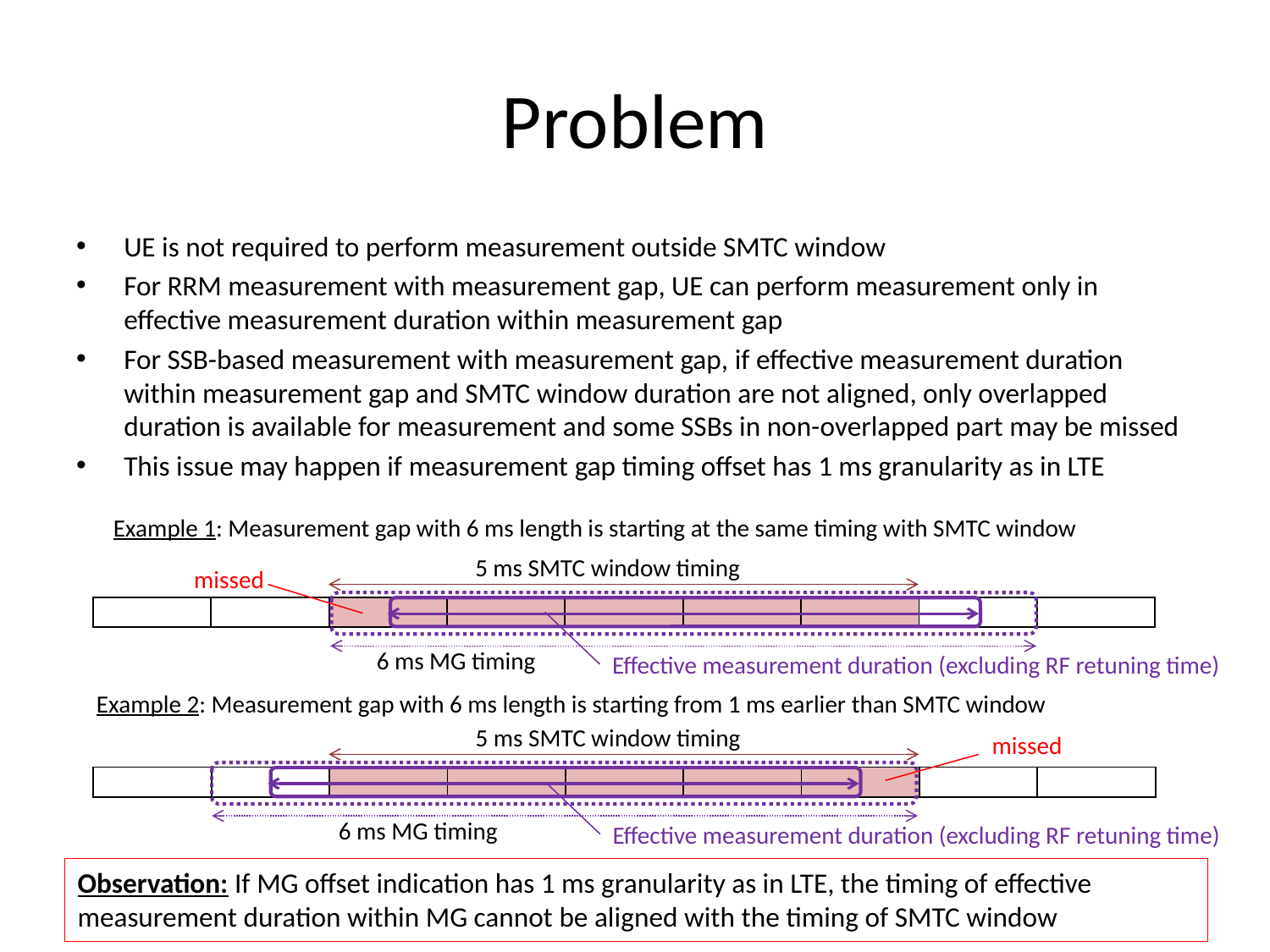

# Problem
UE is not required to perform measurement outside SMTC window
For RRM measurement with measurement gap, UE can perform measurement only in effective measurement duration within measurement gap
For SSB-based measurement with measurement gap, if effective measurement duration within measurement gap and SMTC window duration are not aligned, only overlapped duration is available for measurement and some SSBs in non-overlapped part may be missed
This issue may happen if measurement gap timing offset has 1 ms granularity as in LTE
Example 1: Measurement gap with 6 ms length is starting at the same timing with SMTC window
5 ms SMTC window timing
missed

|  |  |  |  |  |  |  |  |  |
| --- | --- | --- | --- | --- | --- | --- | --- | --- |

6 ms MG timing
Effective measurement duration (excluding RF retuning time)
Example 2: Measurement gap with 6 ms length is starting from 1 ms earlier than SMTC window
5 ms SMTC window timing
missed

|  |  |  |  |  |  |  |  |  |
| --- | --- | --- | --- | --- | --- | --- | --- | --- |

6 ms MG timing
Effective measurement duration (excluding RF retuning time)
Observation: If MG offset indication has 1 ms granularity as in LTE, the timing of effective measurement duration within MG cannot be aligned with the timing of SMTC window